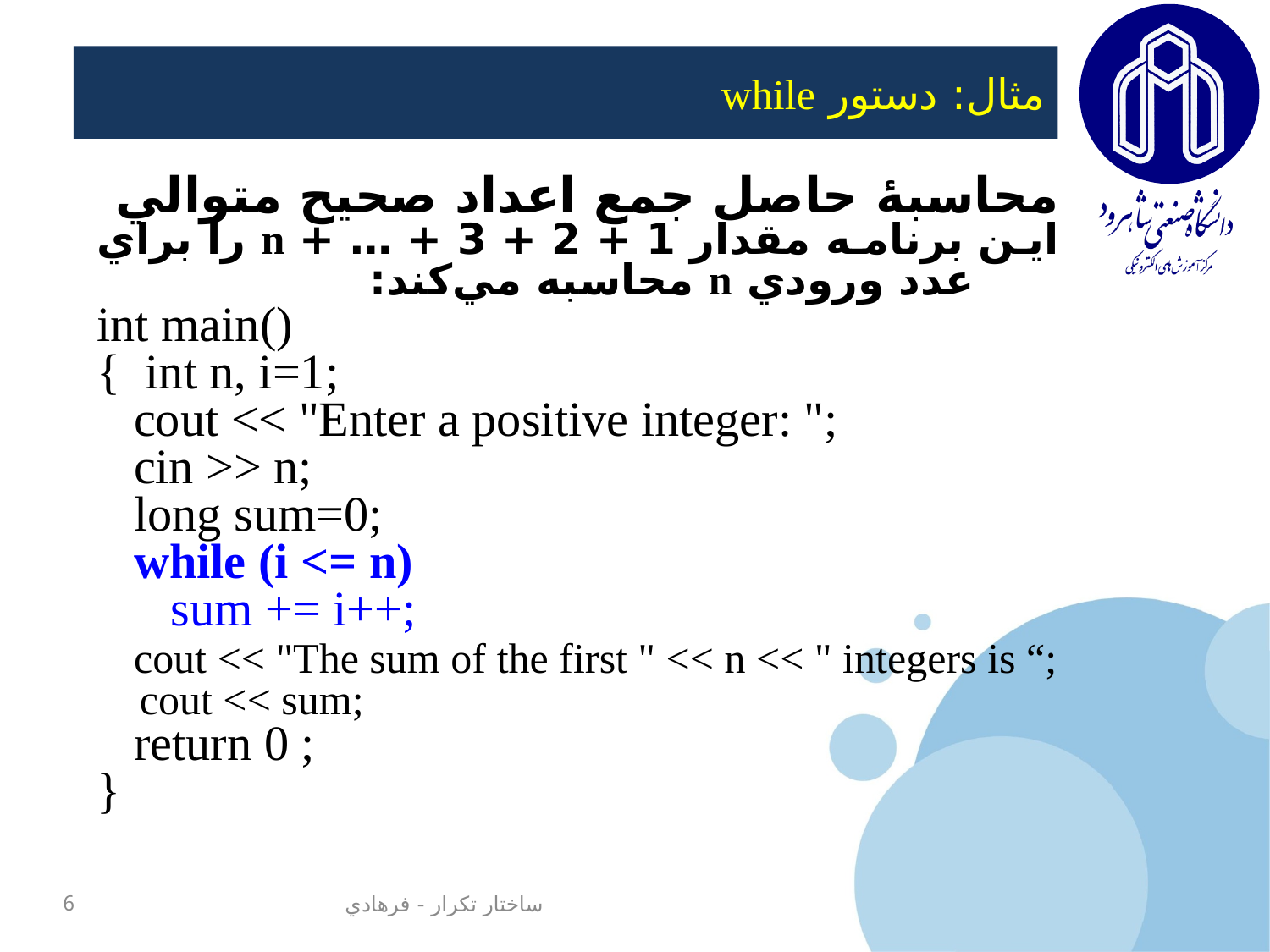

# مثال: دستور while
محاسبۀ حاصل جمع اعداد صحيح متوالي
اين برنامه مقدار 1 + 2 + 3 + … + n را براي عدد ورودي n محاسبه مي‌كند:
int main()
{  int n, i=1;
   cout << "Enter a positive integer: ";
   cin >> n;
   long sum=0;
   while (i <= n)
      sum += i++;
   cout << "The sum of the first " << n << " integers is “;
    cout << sum;
   return 0 ;
}
6
ساختار تکرار - فرهادي